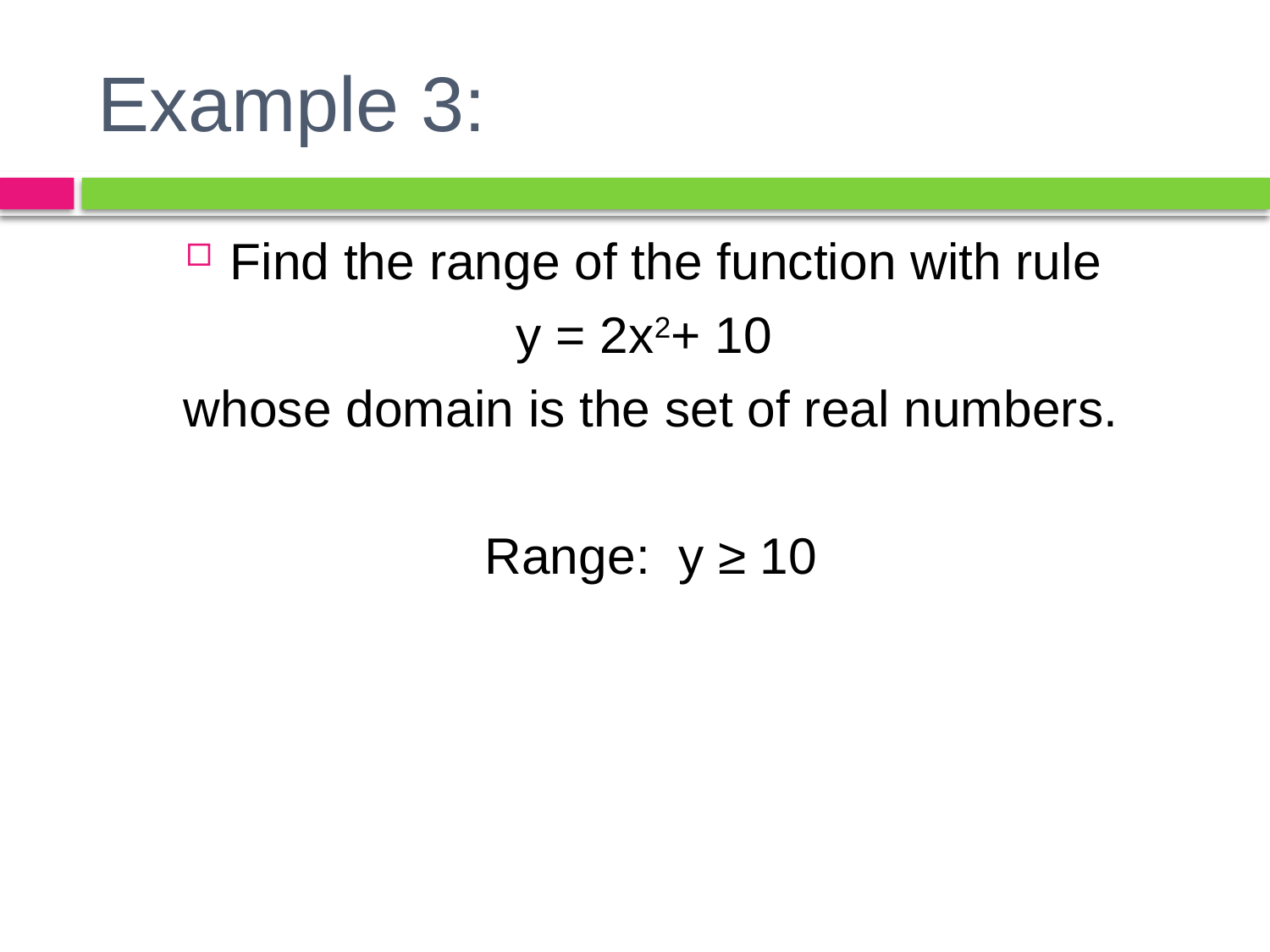

# Example 3:
Find the range of the function with rule
y = 2x2+ 10
whose domain is the set of real numbers.

Range:  y ≥ 10